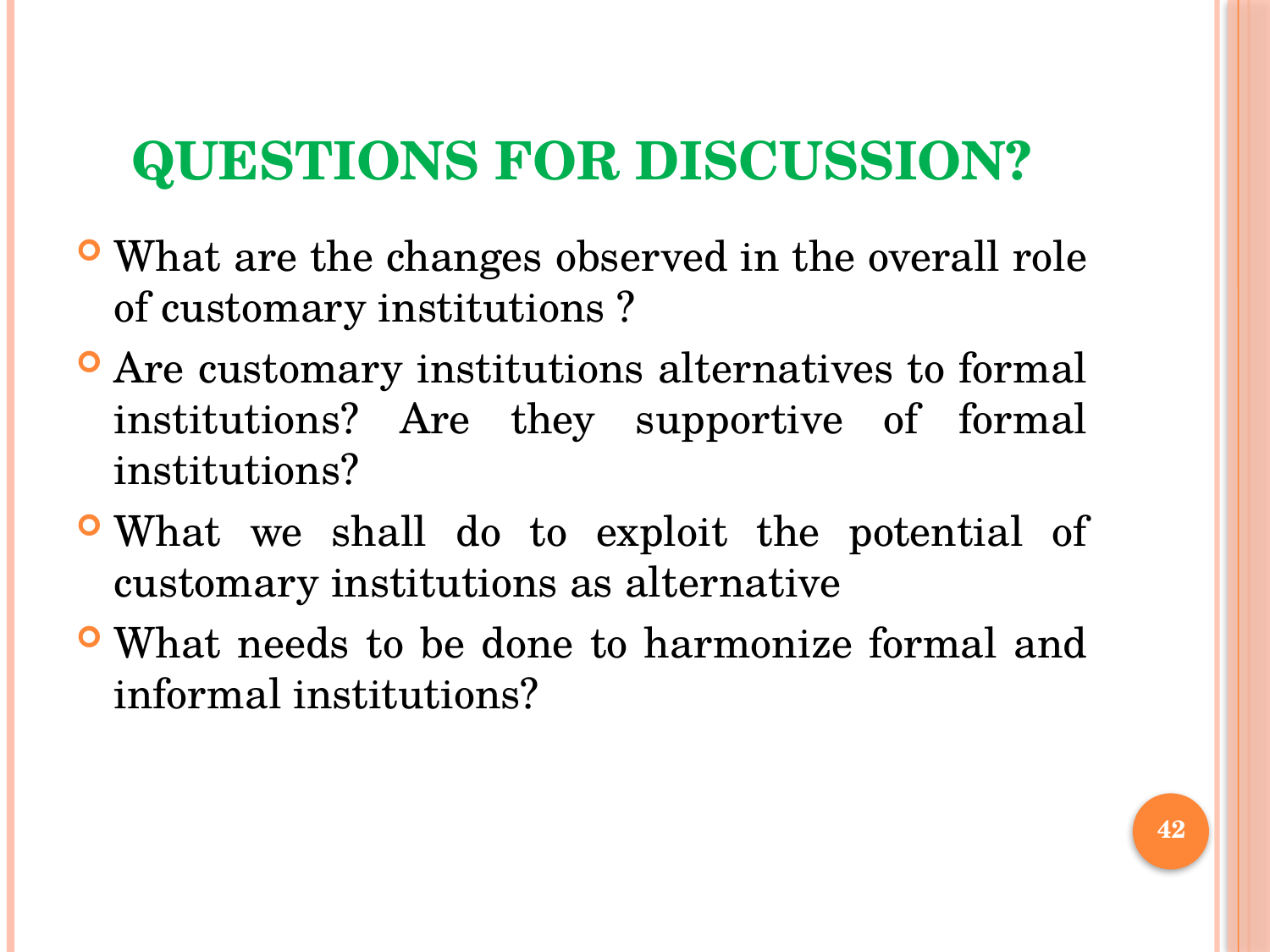

# Questions for Discussion?
What are the changes observed in the overall role of customary institutions ?
Are customary institutions alternatives to formal institutions? Are they supportive of formal institutions?
What we shall do to exploit the potential of customary institutions as alternative
What needs to be done to harmonize formal and informal institutions?

42